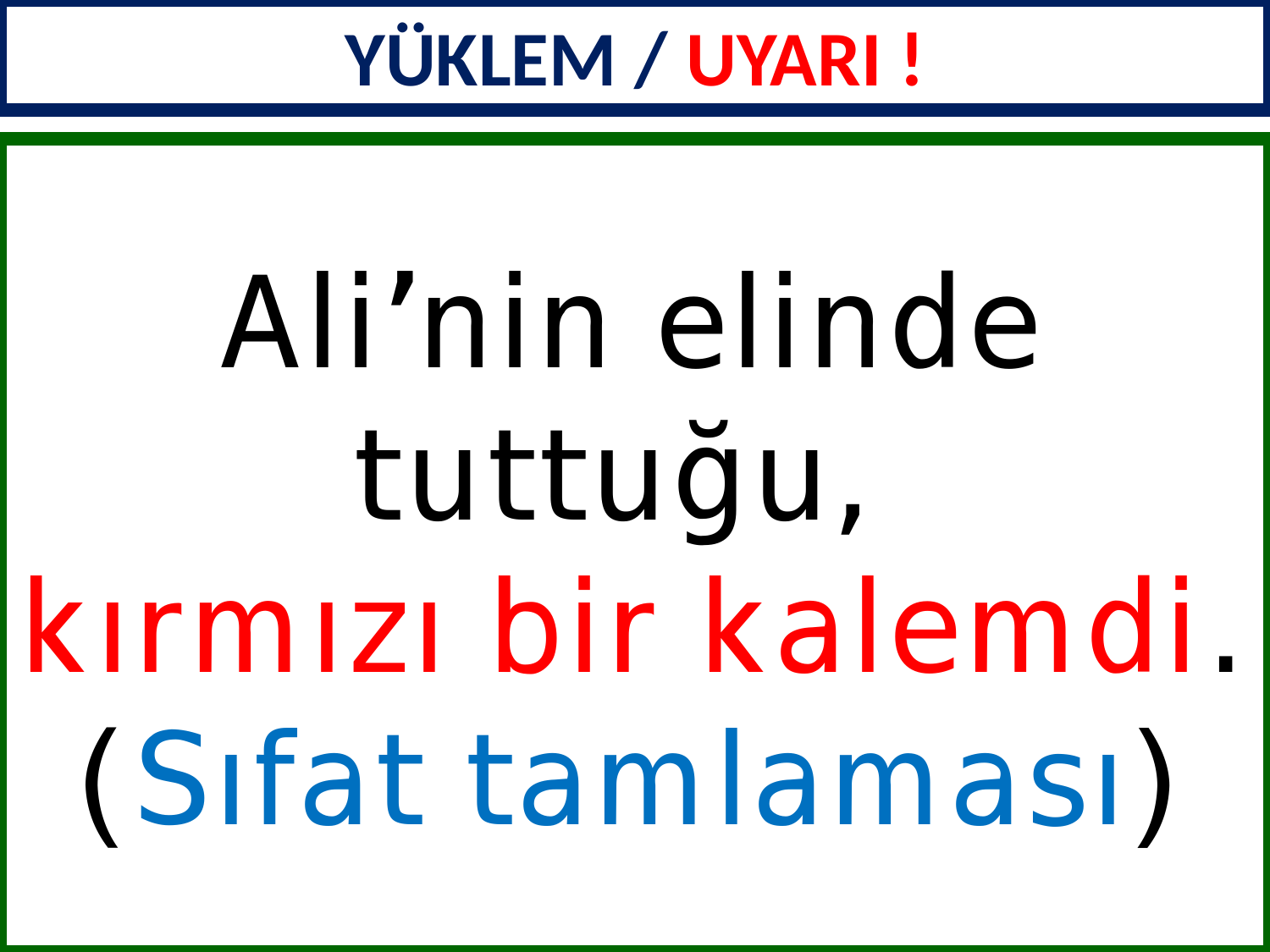

YÜKLEM / UYARI !
Ali’nin elinde tuttuğu,
kırmızı bir kalemdi.
(Sıfat tamlaması)